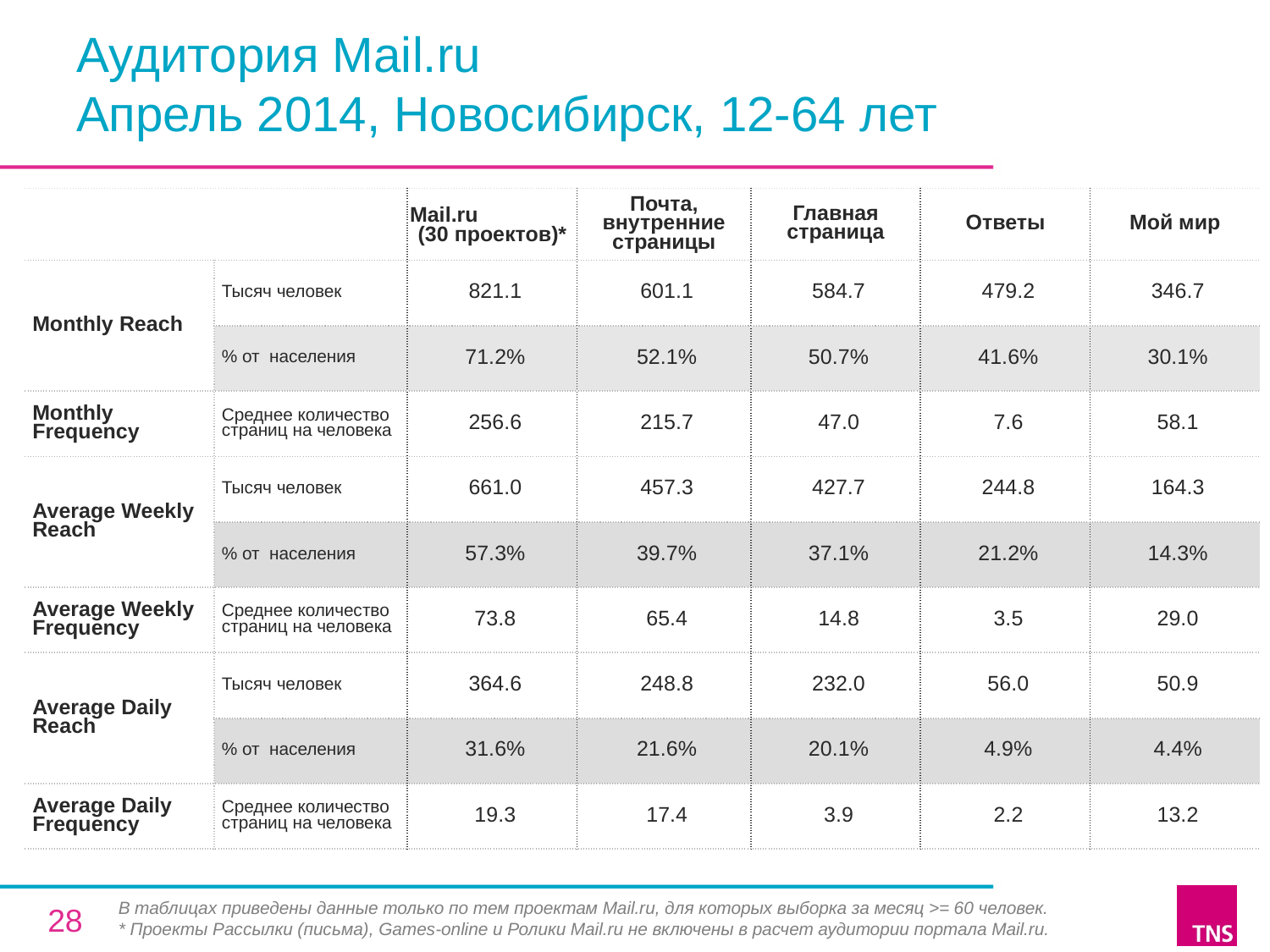

# Аудитория Mail.ru Апрель 2014, Новосибирск, 12-64 лет
|  |  | Mail.ru (30 проектов)\* | Почта, внутренние страницы | Главная страница | Ответы | Мой мир |
| --- | --- | --- | --- | --- | --- | --- |
| Monthly Reach | Тысяч человек | 821.1 | 601.1 | 584.7 | 479.2 | 346.7 |
|  | % от населения | 71.2% | 52.1% | 50.7% | 41.6% | 30.1% |
| Monthly Frequency | Среднее количество страниц на человека | 256.6 | 215.7 | 47.0 | 7.6 | 58.1 |
| Average Weekly Reach | Тысяч человек | 661.0 | 457.3 | 427.7 | 244.8 | 164.3 |
|  | % от населения | 57.3% | 39.7% | 37.1% | 21.2% | 14.3% |
| Average Weekly Frequency | Среднее количество страниц на человека | 73.8 | 65.4 | 14.8 | 3.5 | 29.0 |
| Average Daily Reach | Тысяч человек | 364.6 | 248.8 | 232.0 | 56.0 | 50.9 |
|  | % от населения | 31.6% | 21.6% | 20.1% | 4.9% | 4.4% |
| Average Daily Frequency | Среднее количество страниц на человека | 19.3 | 17.4 | 3.9 | 2.2 | 13.2 |
В таблицах приведены данные только по тем проектам Mail.ru, для которых выборка за месяц >= 60 человек.
* Проекты Рассылки (письма), Games-online и Ролики Mail.ru не включены в расчет аудитории портала Mail.ru.
28